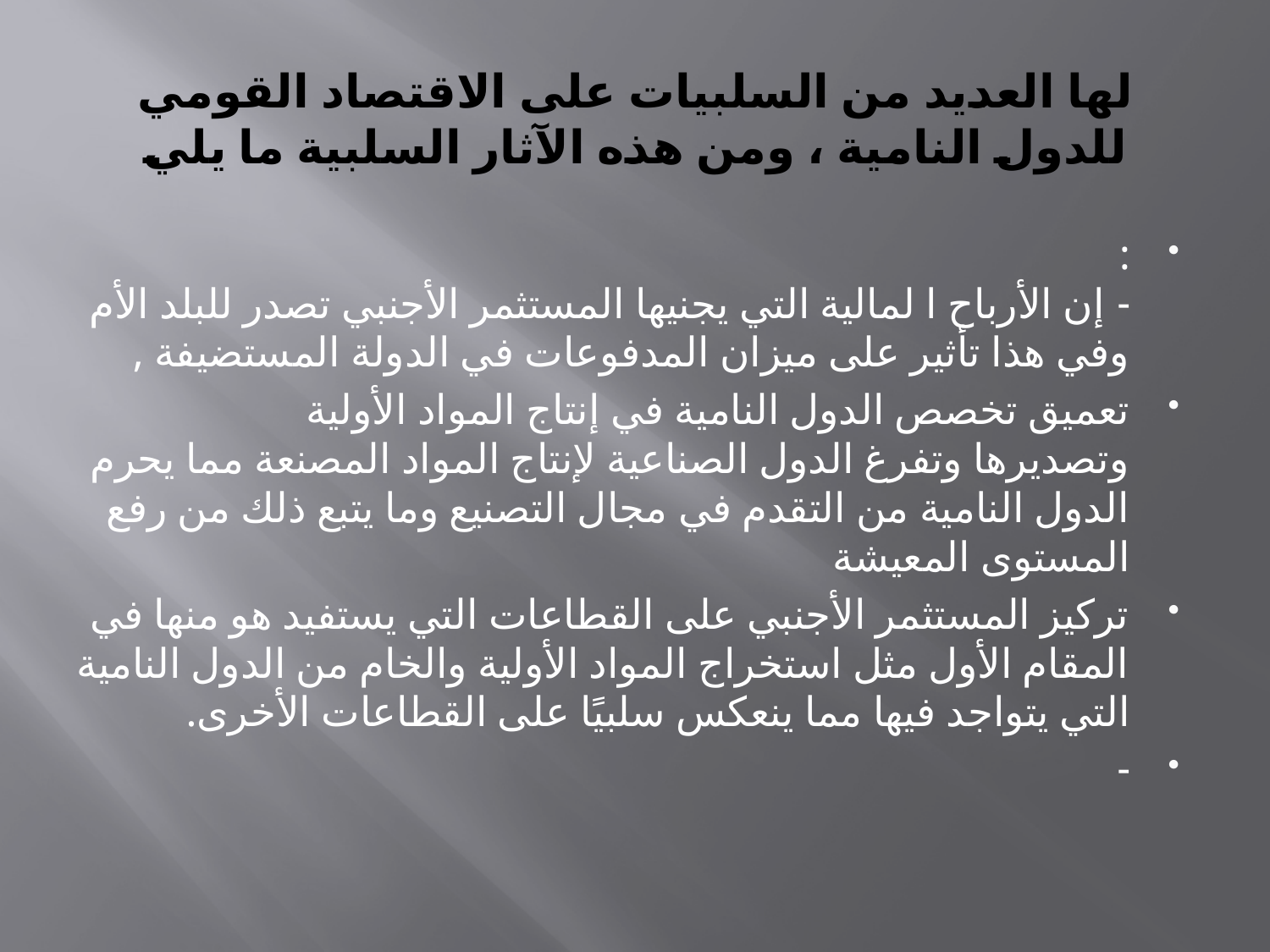

# لها العديد من السلبيات على الاقتصاد القومي للدول النامية ، ومن هذه الآثار السلبية ما يلي
:
- إن الأرباح ا لمالية التي يجنيها المستثمر الأجنبي تصدر للبلد الأم وفي هذا تأثير على ميزان المدفوعات في الدولة المستضيفة ,
تعميق تخصص الدول النامية في إنتاج المواد الأولية وتصديرها وتفرغ الدول الصناعية لإنتاج المواد المصنعة مما يحرم الدول النامية من التقدم في مجال التصنيع وما يتبع ذلك من رفع المستوى المعيشة
تركيز المستثمر الأجنبي على القطاعات التي يستفيد هو منها في المقام الأول مثل استخراج المواد الأولية والخام من الدول النامية التي يتواجد فيها مما ينعكس سلبيًا على القطاعات الأخرى.
-